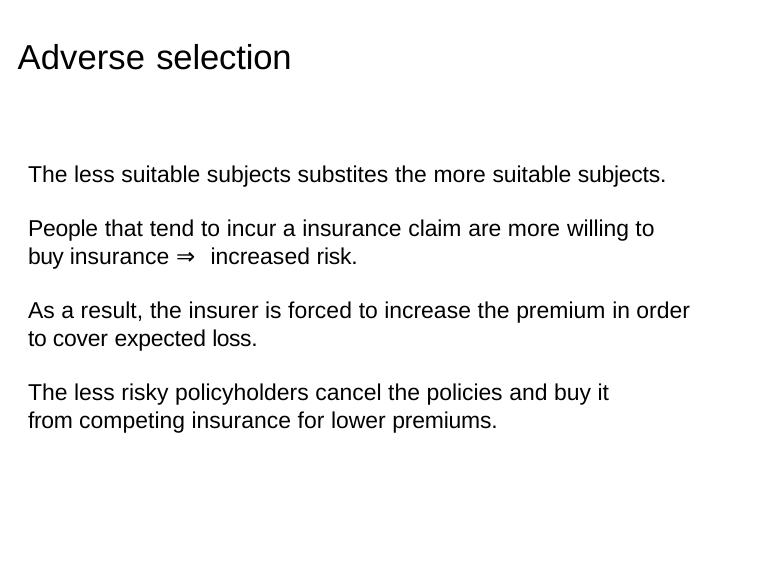

# Adverse selection
The less suitable subjects substites the more suitable subjects.

People that tend to incur a insurance claim are more willing to buy insurance ⇒ increased risk.

As a result, the insurer is forced to increase the premium in order to cover expected loss.

The less risky policyholders cancel the policies and buy it from competing insurance for lower premiums.